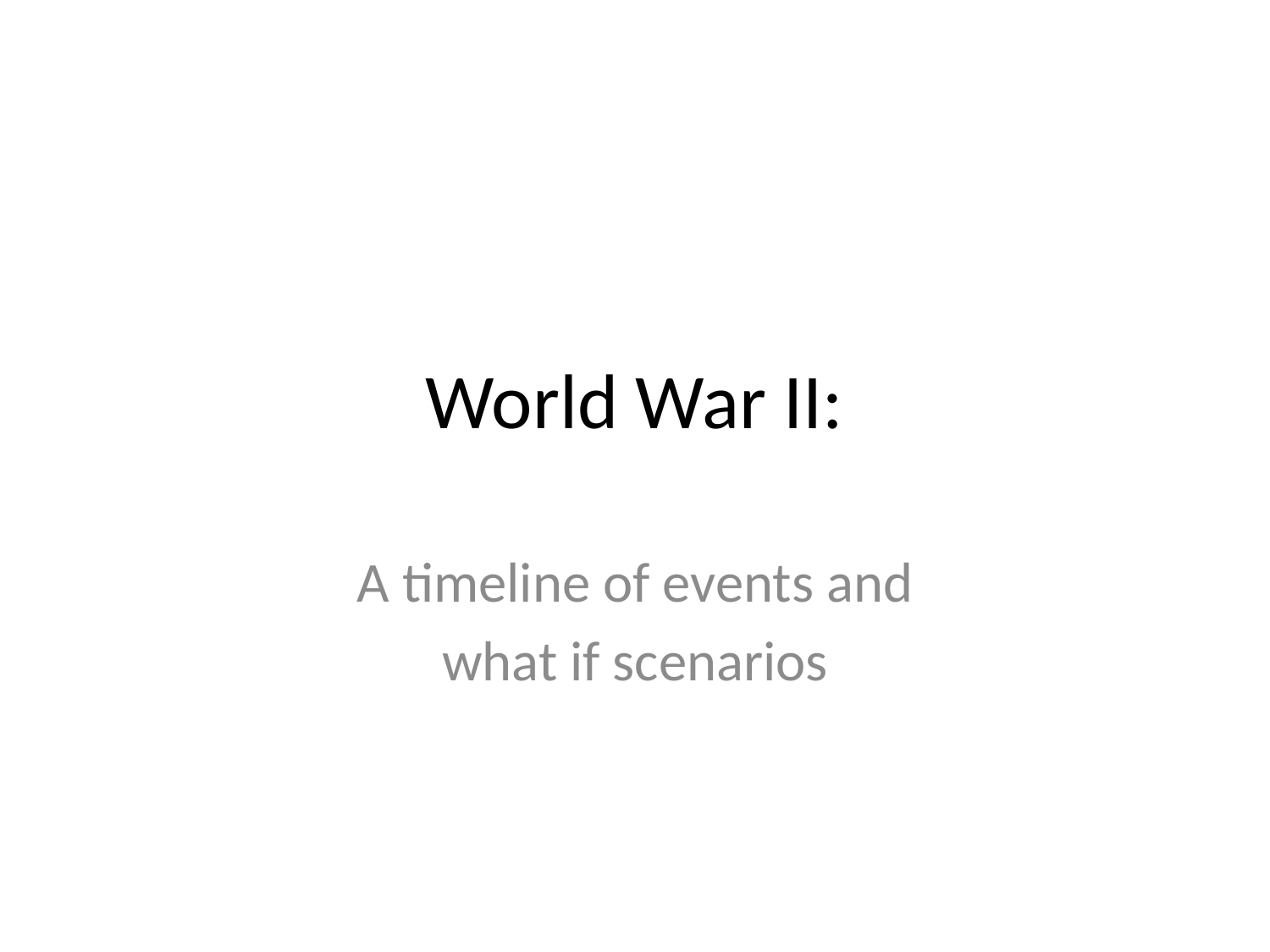

# World War II:
A timeline of events and
what if scenarios